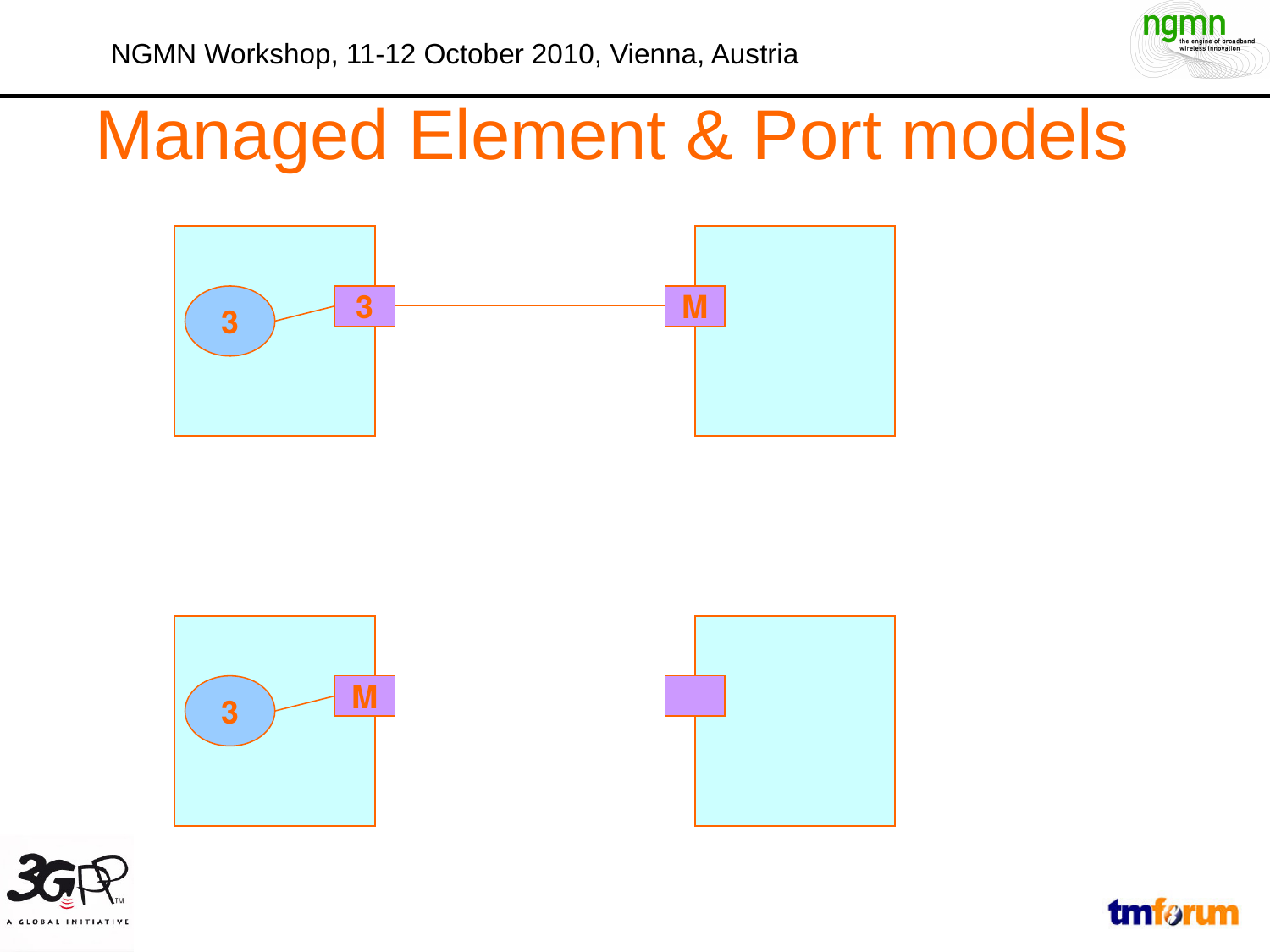

Managed Element & Port models

3
3
M

3
M